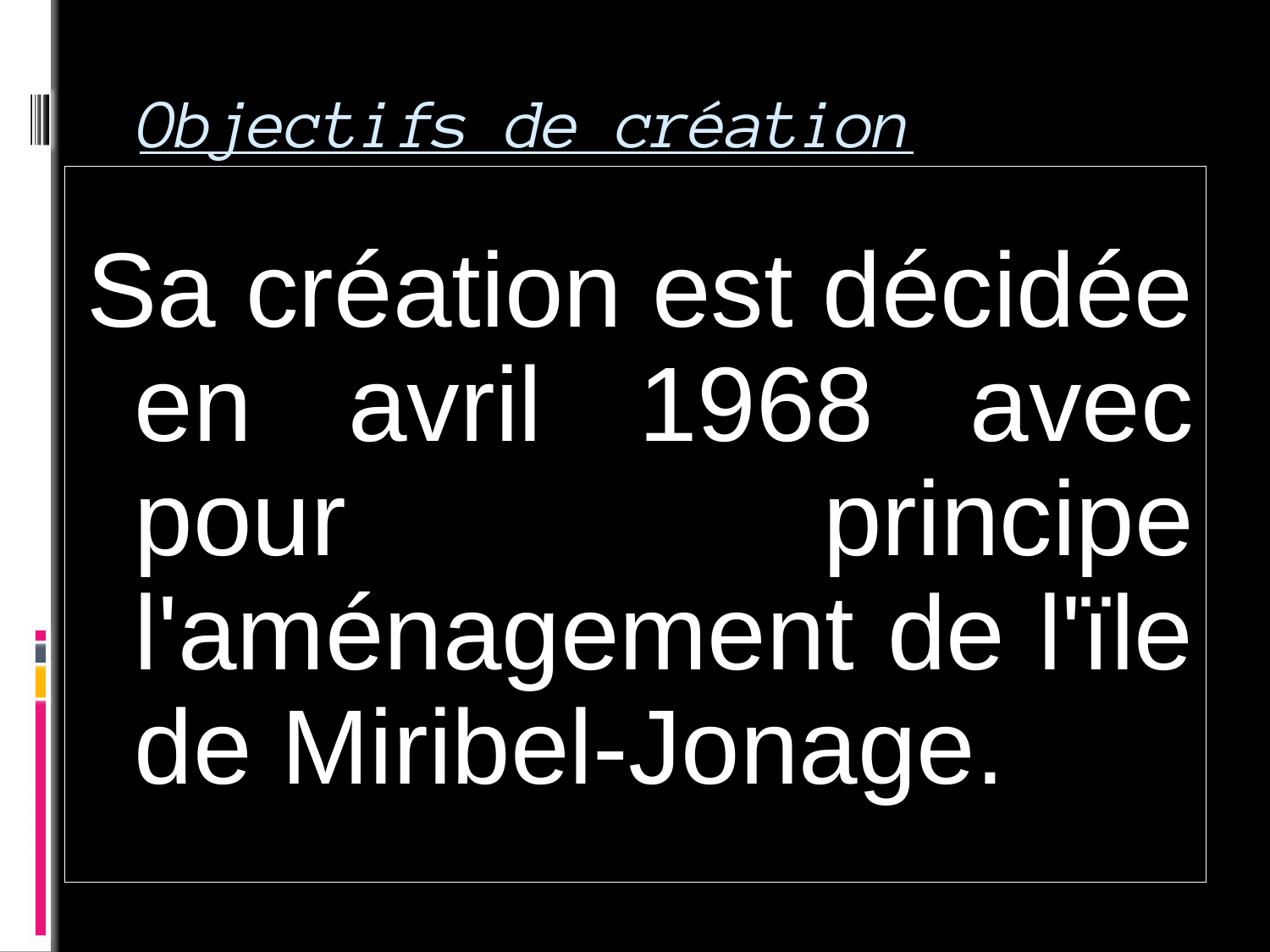

# Objectifs de création

Sa création est décidée en avril 1968 avec pour principe l'aménagement de l'ïle de Miribel-Jonage.